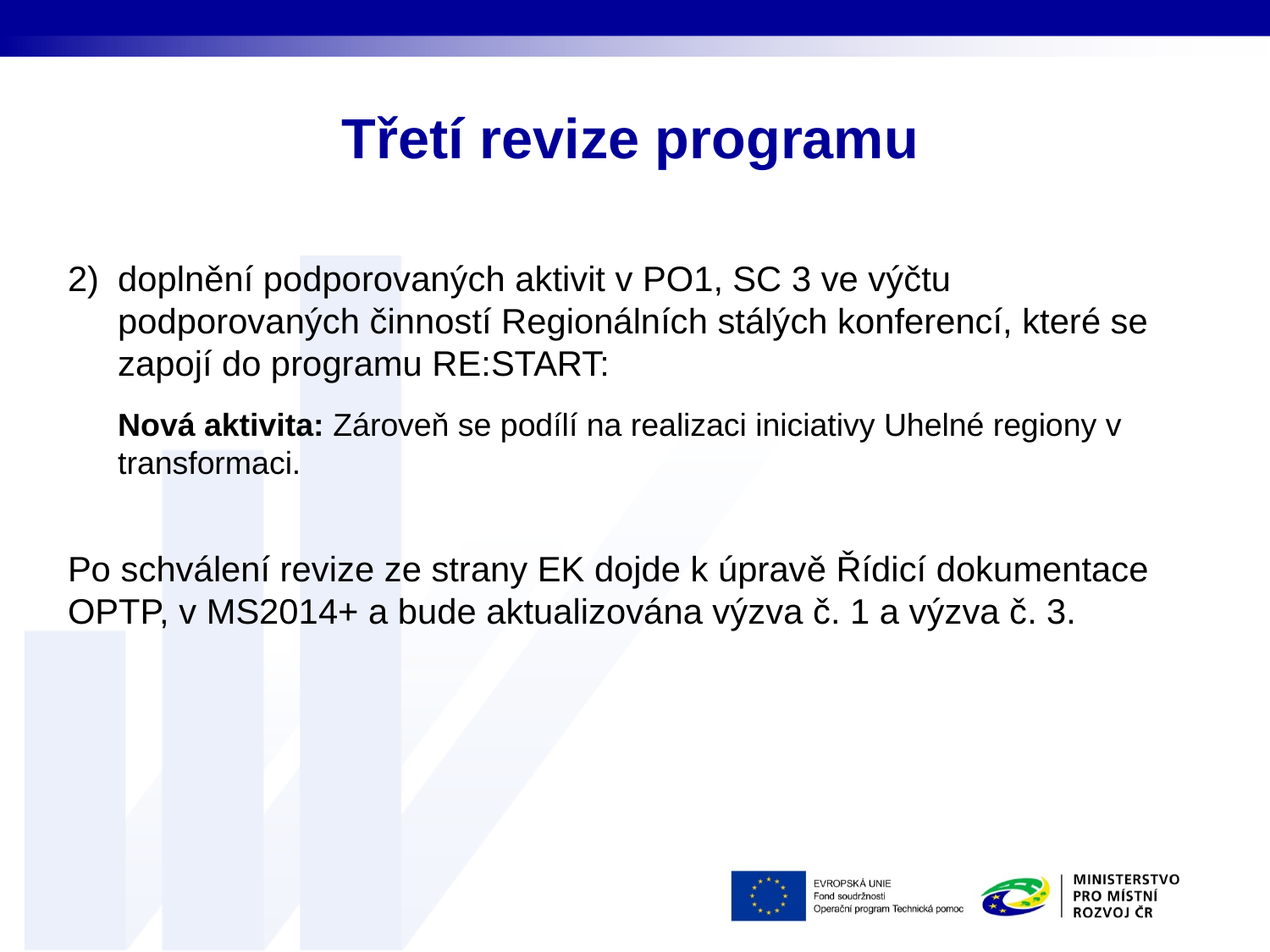

# Třetí revize programu

doplnění podporovaných aktivit v PO1, SC 3 ve výčtu podporovaných činností Regionálních stálých konferencí, které se zapojí do programu RE:START:
Nová aktivita: Zároveň se podílí na realizaci iniciativy Uhelné regiony v transformaci.

Po schválení revize ze strany EK dojde k úpravě Řídicí dokumentace OPTP, v MS2014+ a bude aktualizována výzva č. 1 a výzva č. 3.